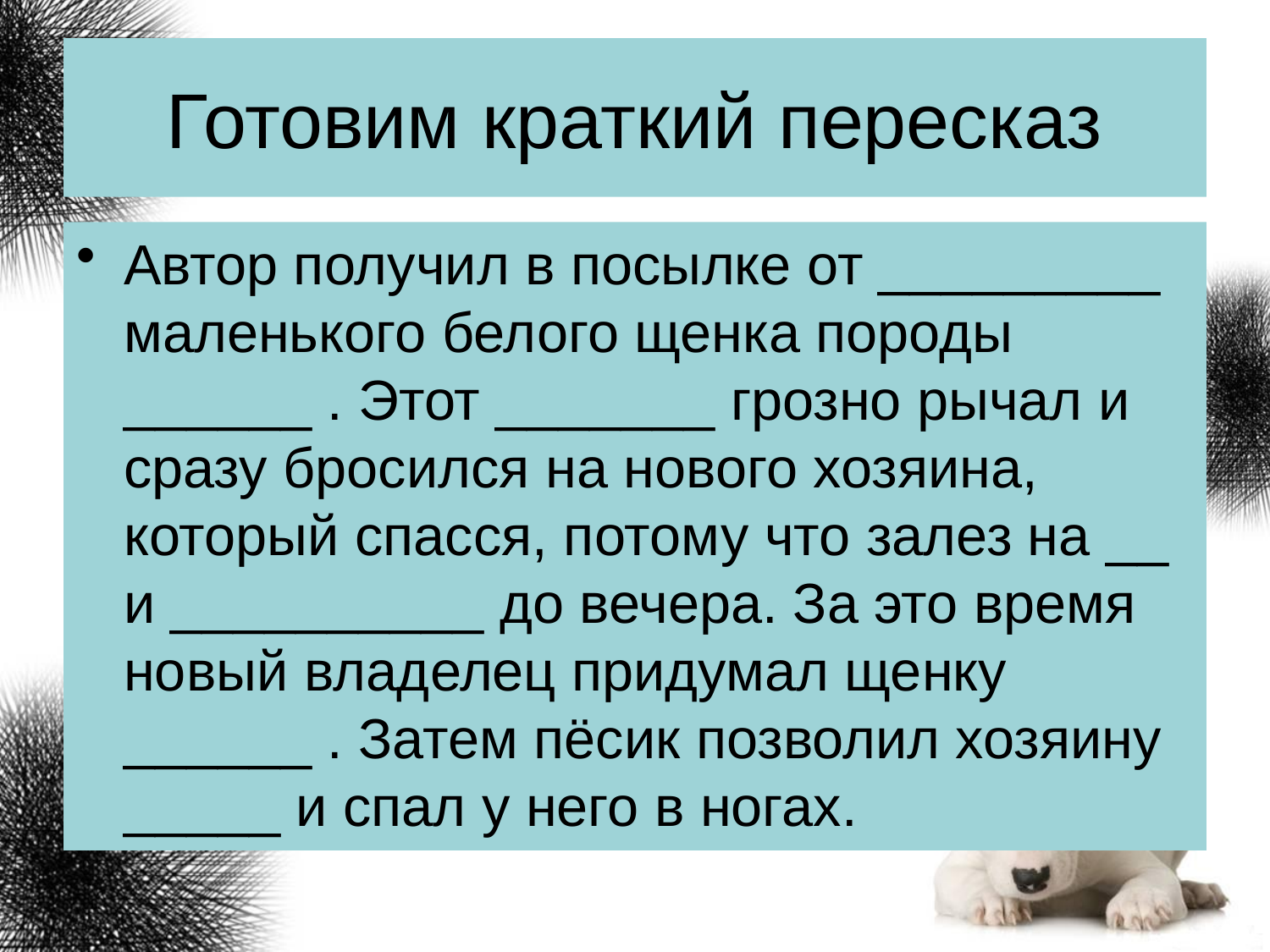

# Готовим краткий пересказ
Автор получил в посылке от _________ маленького белого щенка породы ______ . Этот _______ грозно рычал и сразу бросился на нового хозяина, который спасся, потому что залез на __ и __________ до вечера. За это время новый владелец придумал щенку ______ . Затем пёсик позволил хозяину _____ и спал у него в ногах.